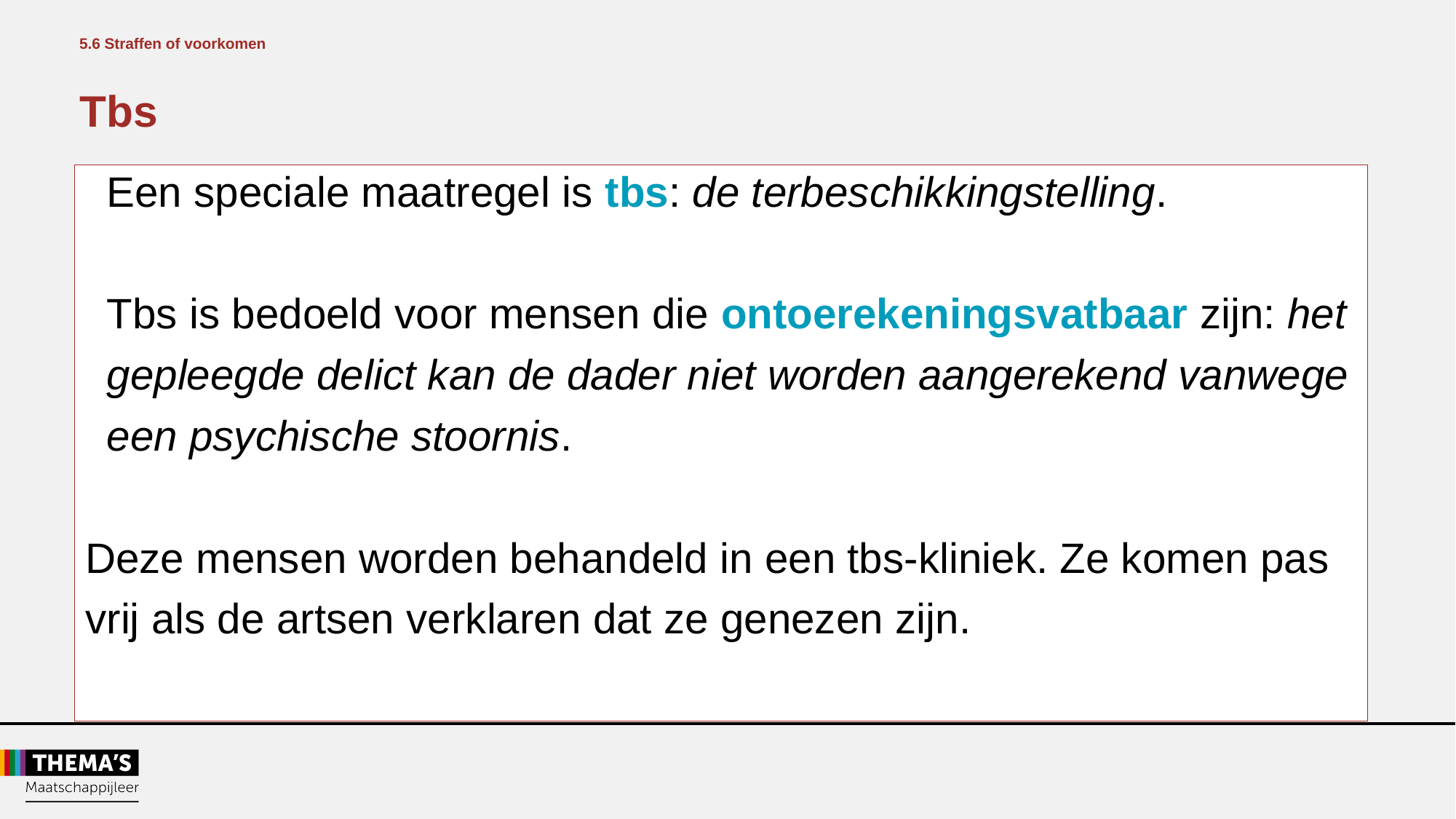

5.6 Straffen of voorkomen
Tbs
Een speciale maatregel is tbs: de terbeschikkingstelling.

Tbs is bedoeld voor mensen die ontoerekeningsvatbaar zijn: het
gepleegde delict kan de dader niet worden aangerekend vanwege
een psychische stoornis.

Deze mensen worden behandeld in een tbs-kliniek. Ze komen pas
vrij als de artsen verklaren dat ze genezen zijn.